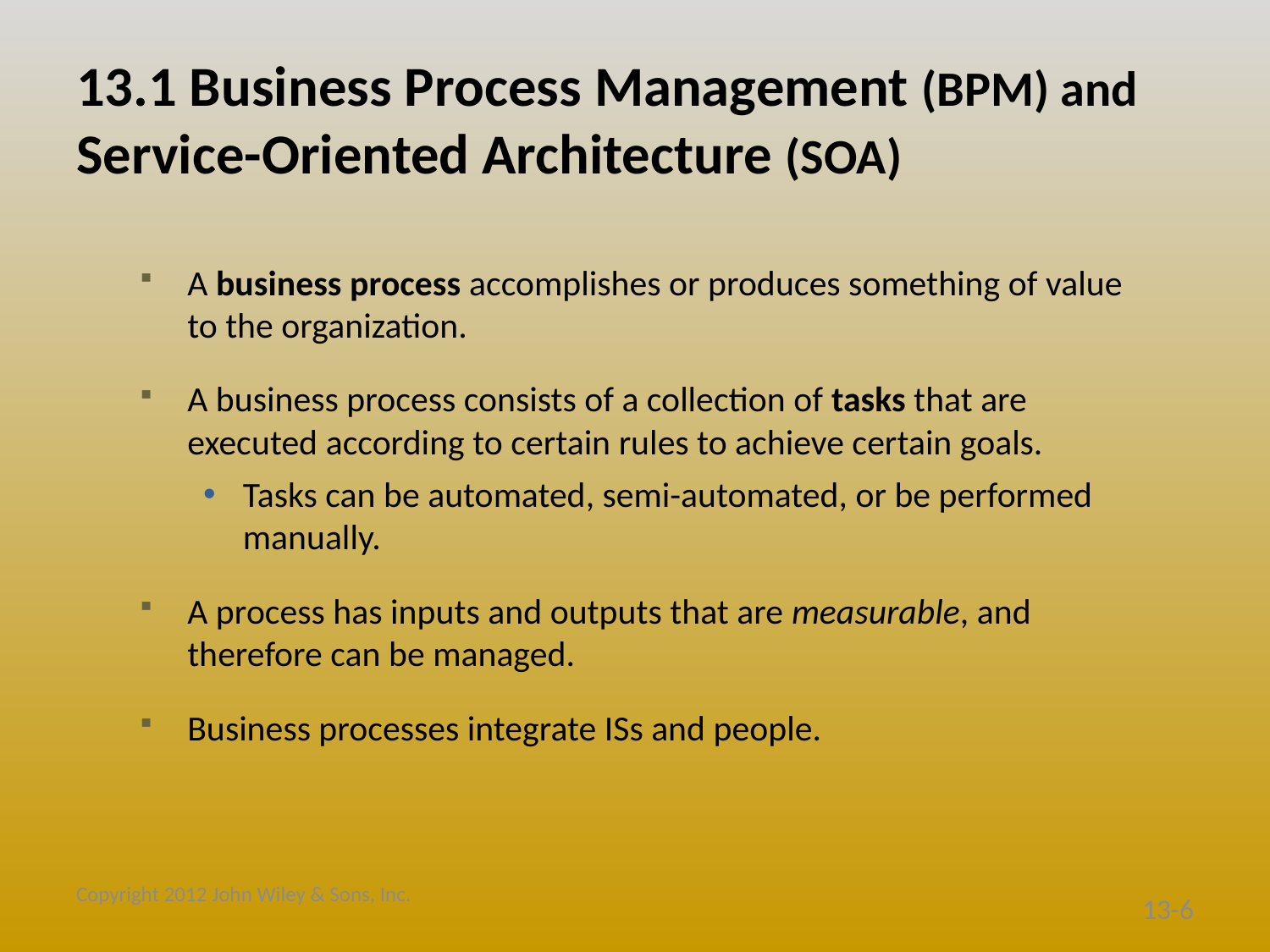

# 13.1 Business Process Management (BPM) and Service-Oriented Architecture (SOA)
A business process accomplishes or produces something of value to the organization.
A business process consists of a collection of tasks that are executed according to certain rules to achieve certain goals.
Tasks can be automated, semi-automated, or be performed manually.
A process has inputs and outputs that are measurable, and therefore can be managed.
Business processes integrate ISs and people.
Copyright 2012 John Wiley & Sons, Inc.
13-6